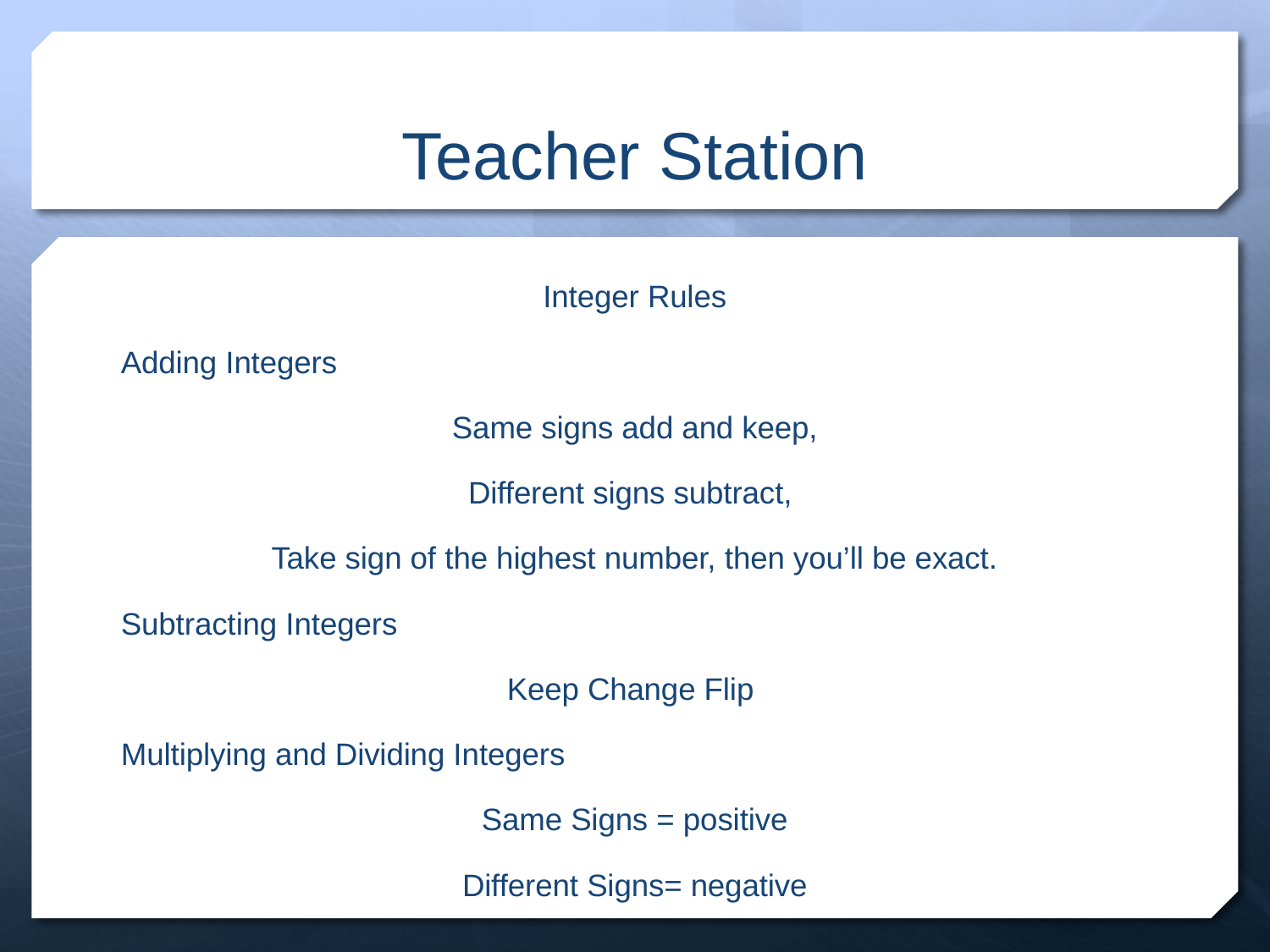

# Teacher Station
Integer Rules
Adding Integers
Same signs add and keep,
Different signs subtract,
Take sign of the highest number, then you’ll be exact.
Subtracting Integers
Keep Change Flip
Multiplying and Dividing Integers
Same Signs = positive
Different Signs= negative